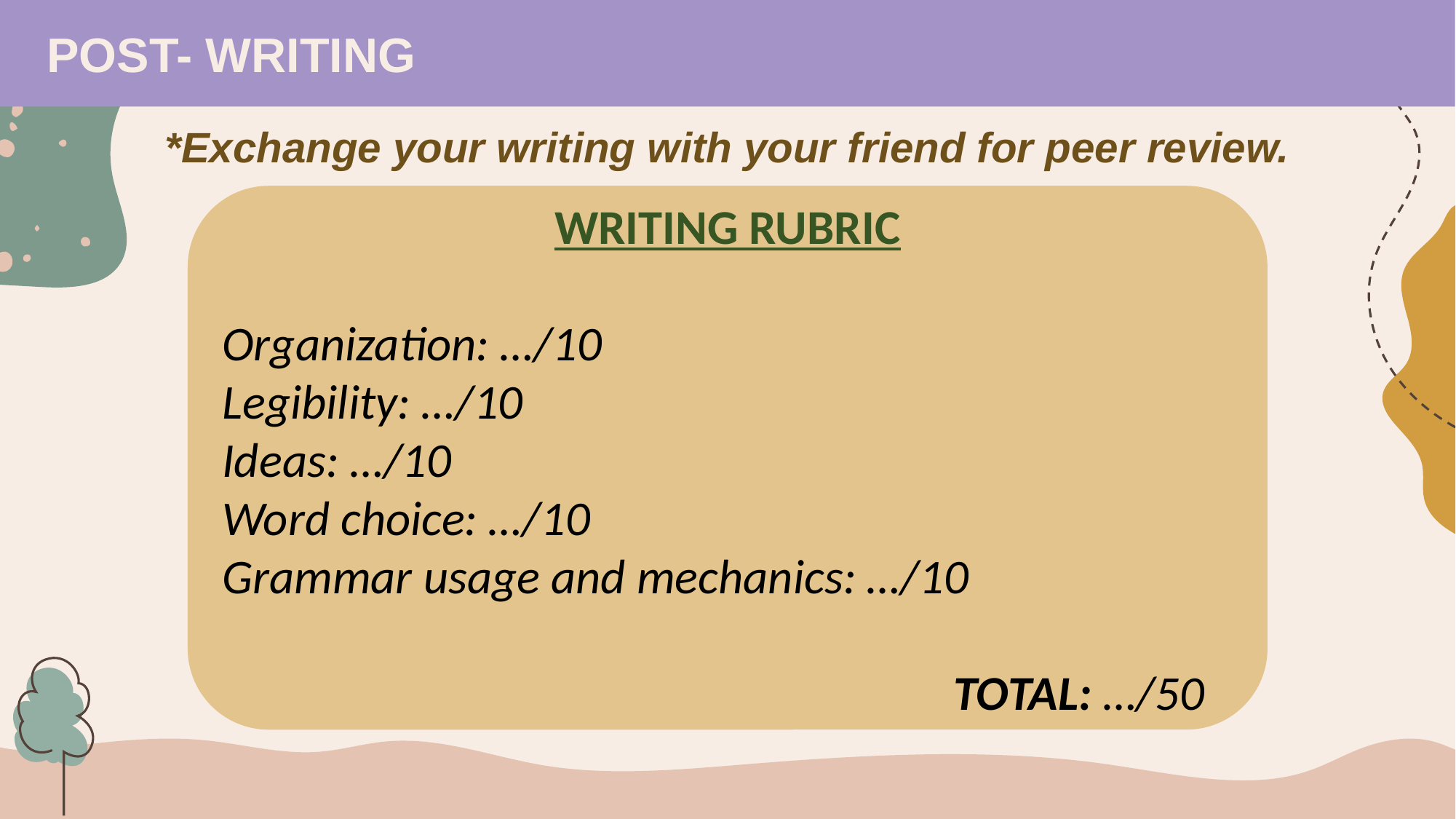

POST- WRITING
*Exchange your writing with your friend for peer review.

WRITING RUBRIC

Organization: …/10
Legibility: …/10
Ideas: …/10
Word choice: …/10
Grammar usage and mechanics: …/10

                                                                   TOTAL: …/50